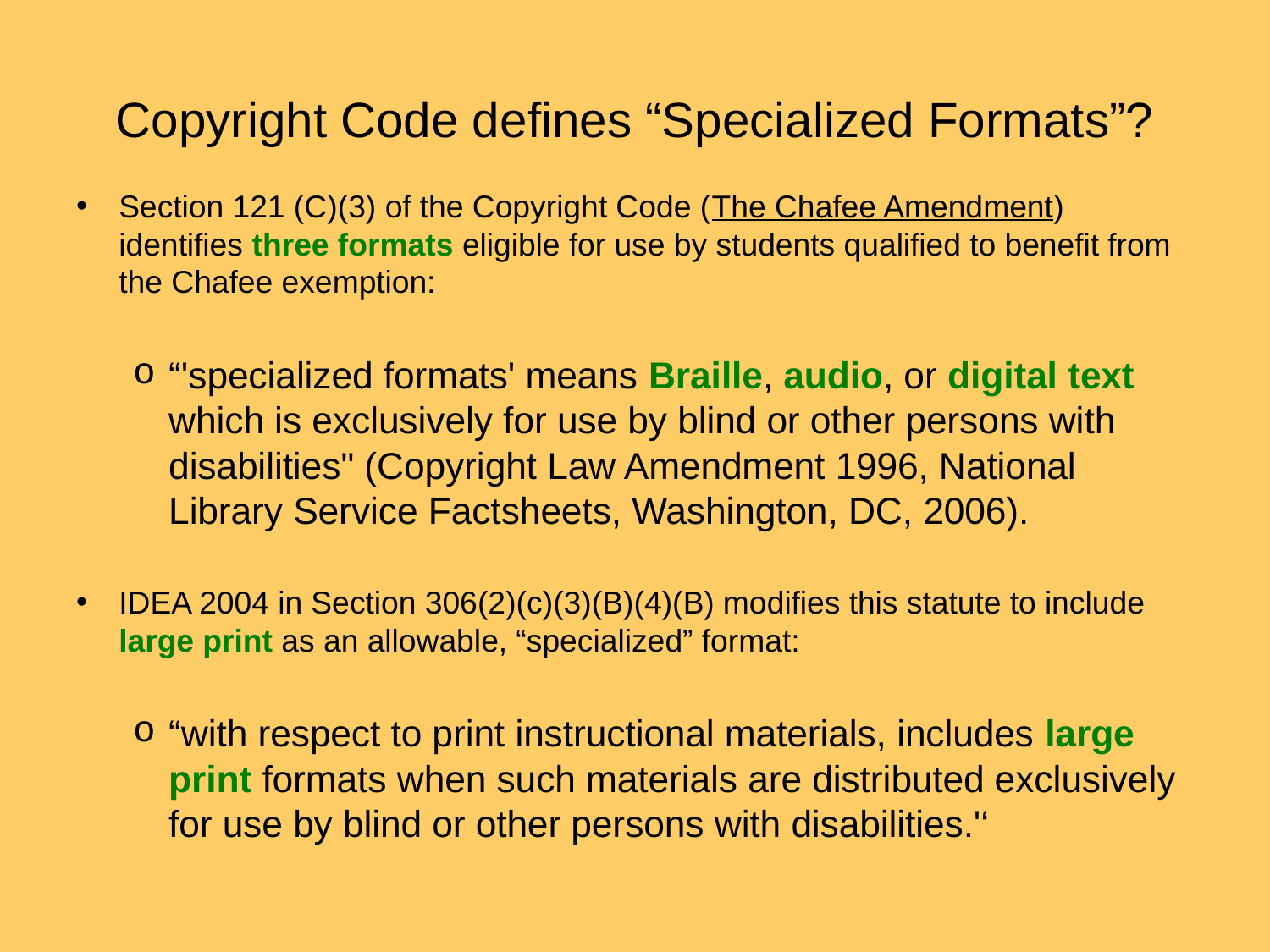

# Copyright Code defines “Specialized Formats”?
Section 121 (C)(3) of the Copyright Code (The Chafee Amendment) identifies three formats eligible for use by students qualified to benefit from the Chafee exemption:

“'specialized formats' means Braille, audio, or digital text which is exclusively for use by blind or other persons with disabilities" (Copyright Law Amendment 1996, National Library Service Factsheets, Washington, DC, 2006).

IDEA 2004 in Section 306(2)(c)(3)(B)(4)(B) modifies this statute to include large print as an allowable, “specialized” format:

“with respect to print instructional materials, includes large print formats when such materials are distributed exclusively for use by blind or other persons with disabilities.'‘